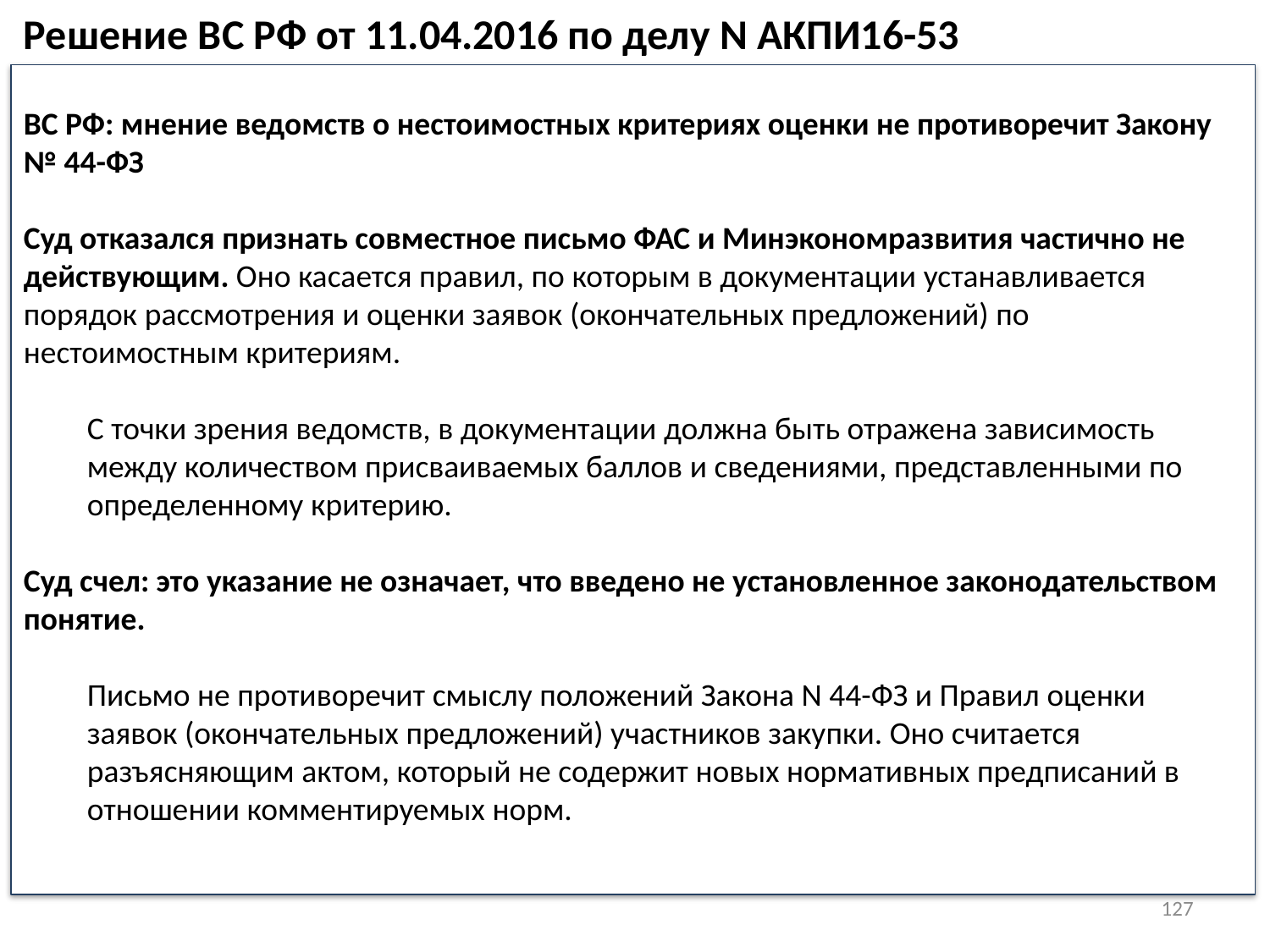

Решение ВС РФ от 11.04.2016 по делу N АКПИ16-53
ВС РФ: мнение ведомств о нестоимостных критериях оценки не противоречит Закону № 44-ФЗ

Суд отказался признать совместное письмо ФАС и Минэкономразвития частично не действующим. Оно касается правил, по которым в документации устанавливается порядок рассмотрения и оценки заявок (окончательных предложений) по нестоимостным критериям.

С точки зрения ведомств, в документации должна быть отражена зависимость между количеством присваиваемых баллов и сведениями, представленными по определенному критерию.

Суд счел: это указание не означает, что введено не установленное законодательством понятие.

Письмо не противоречит смыслу положений Закона N 44-ФЗ и Правил оценки заявок (окончательных предложений) участников закупки. Оно считается разъясняющим актом, который не содержит новых нормативных предписаний в отношении комментируемых норм.

127